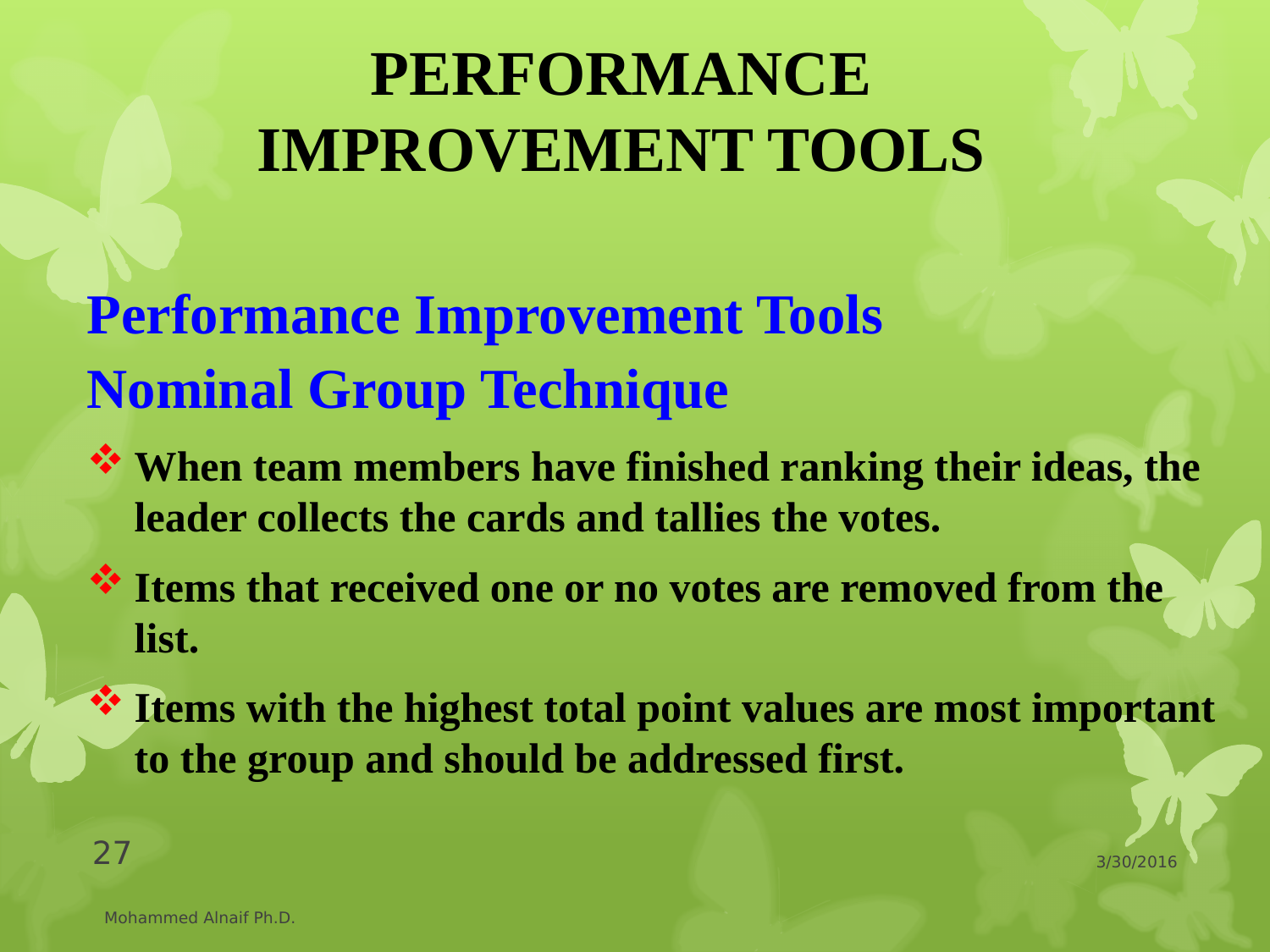

# PERFORMANCE IMPROVEMENT TOOLS
Performance Improvement Tools
Nominal Group Technique
When team members have finished ranking their ideas, the leader collects the cards and tallies the votes.
Items that received one or no votes are removed from the list.
Items with the highest total point values are most important to the group and should be addressed first.

27
3/30/2016
Mohammed Alnaif Ph.D.